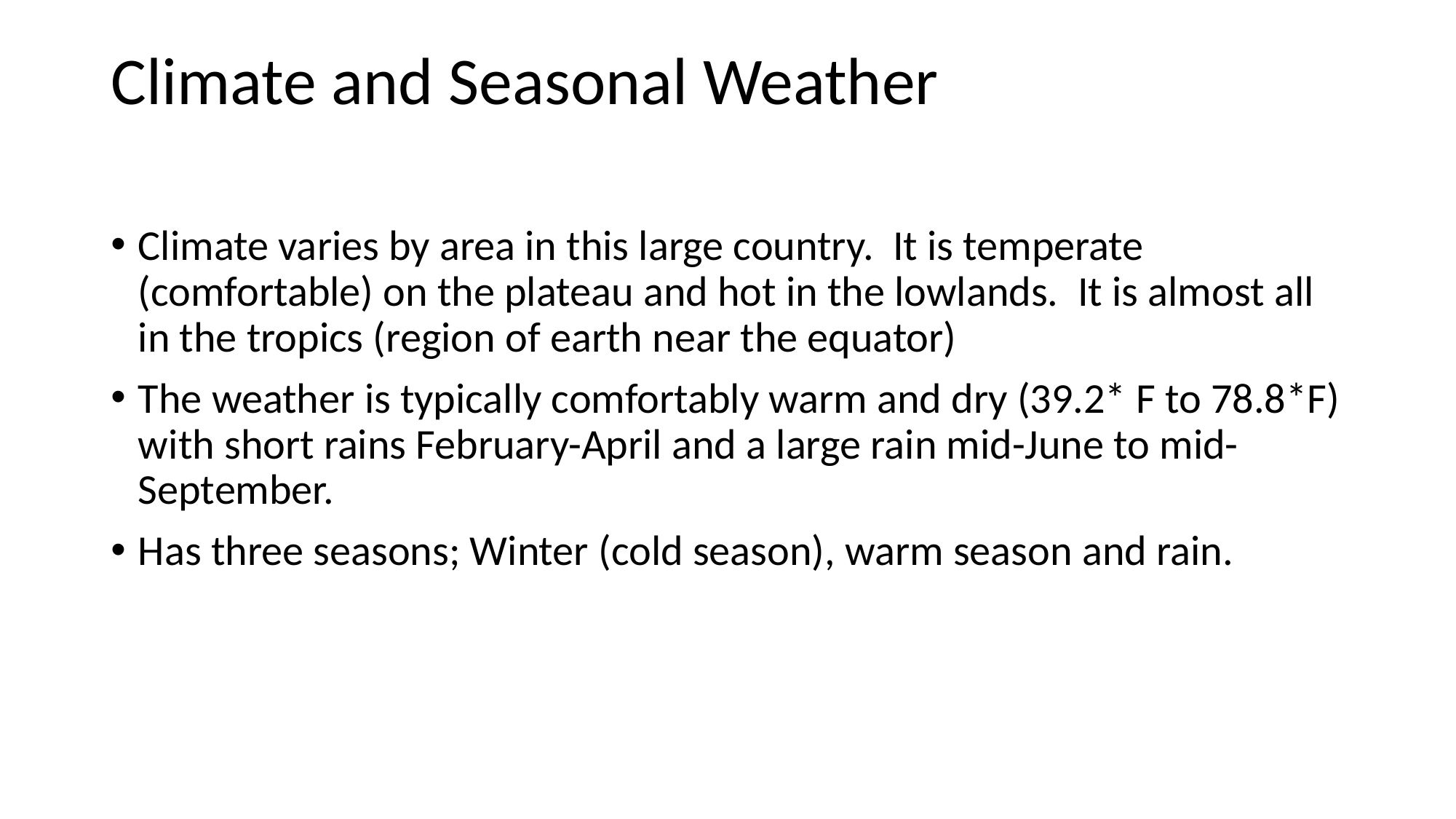

# Climate and Seasonal Weather
Climate varies by area in this large country.  It is temperate (comfortable) on the plateau and hot in the lowlands.  It is almost all in the tropics (region of earth near the equator)
The weather is typically comfortably warm and dry (39.2* F to 78.8*F) with short rains February-April and a large rain mid-June to mid-September.
Has three seasons; Winter (cold season), warm season and rain.